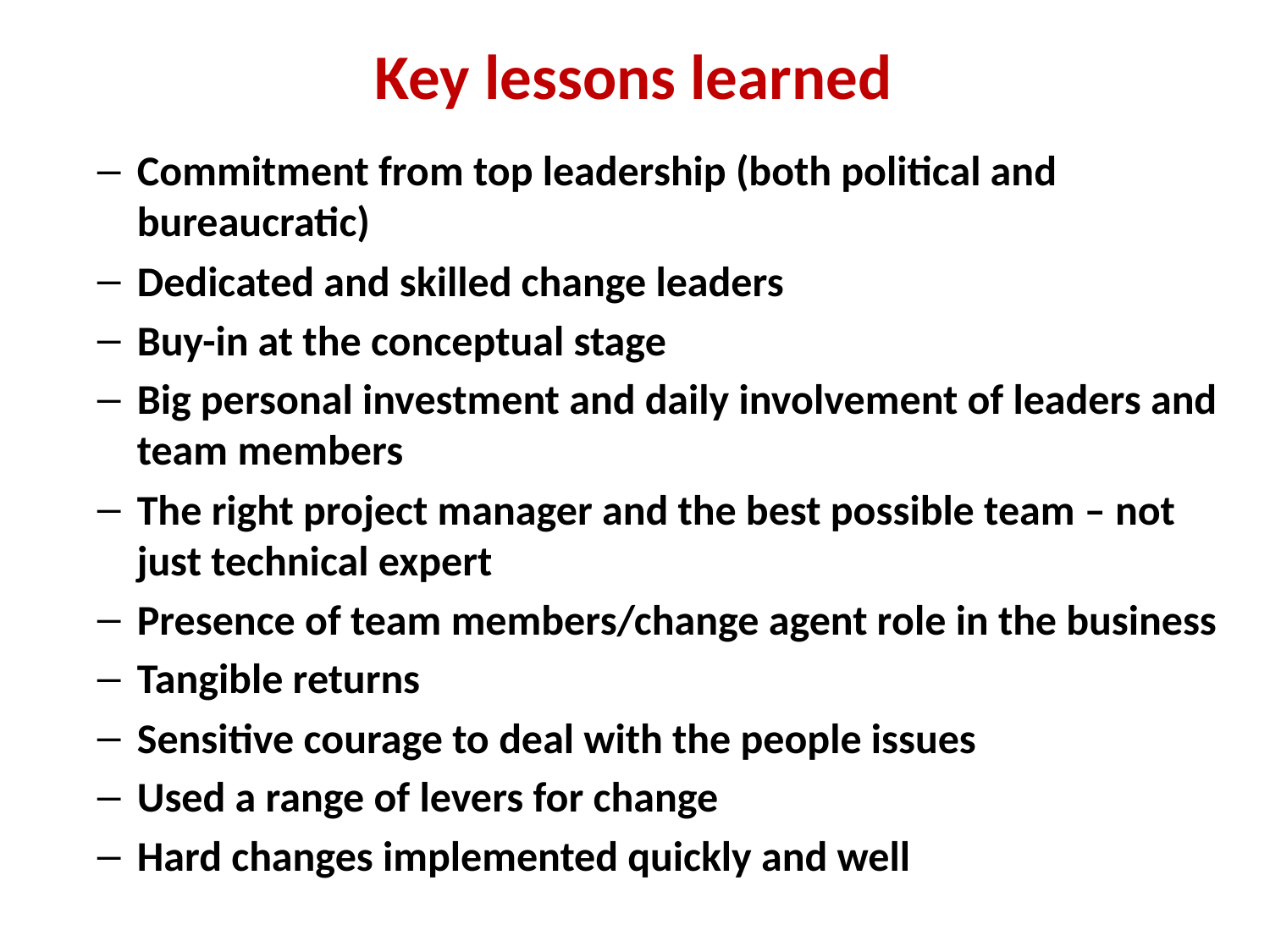

# Key lessons learned
Commitment from top leadership (both political and bureaucratic)
Dedicated and skilled change leaders
Buy-in at the conceptual stage
Big personal investment and daily involvement of leaders and team members
The right project manager and the best possible team – not just technical expert
Presence of team members/change agent role in the business
Tangible returns
Sensitive courage to deal with the people issues
Used a range of levers for change
Hard changes implemented quickly and well